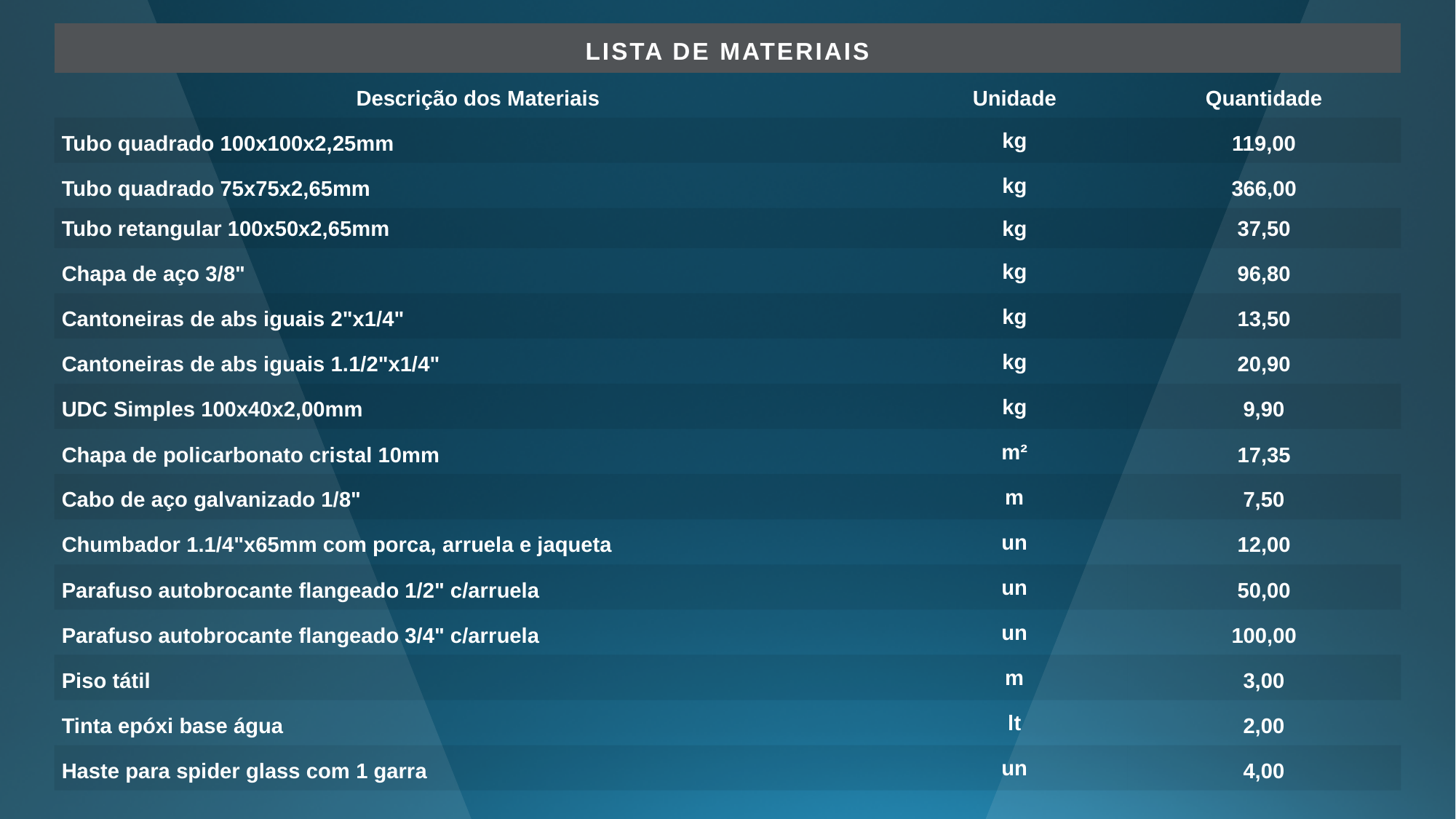

| Lista de Materiais |  |  |
| --- | --- | --- |
| Descrição dos Materiais | Unidade | Quantidade |
| Tubo quadrado 100x100x2,25mm | kg | 119,00 |
| Tubo quadrado 75x75x2,65mm | kg | 366,00 |
| Tubo retangular 100x50x2,65mm | kg | 37,50 |
| Chapa de aço 3/8" | kg | 96,80 |
| Cantoneiras de abs iguais 2"x1/4" | kg | 13,50 |
| Cantoneiras de abs iguais 1.1/2"x1/4" | kg | 20,90 |
| UDC Simples 100x40x2,00mm | kg | 9,90 |
| Chapa de policarbonato cristal 10mm | m² | 17,35 |
| Cabo de aço galvanizado 1/8" | m | 7,50 |
| Chumbador 1.1/4"x65mm com porca, arruela e jaqueta | un | 12,00 |
| Parafuso autobrocante flangeado 1/2" c/arruela | un | 50,00 |
| Parafuso autobrocante flangeado 3/4" c/arruela | un | 100,00 |
| Piso tátil | m | 3,00 |
| Tinta epóxi base água | lt | 2,00 |
| Haste para spider glass com 1 garra | un | 4,00 |